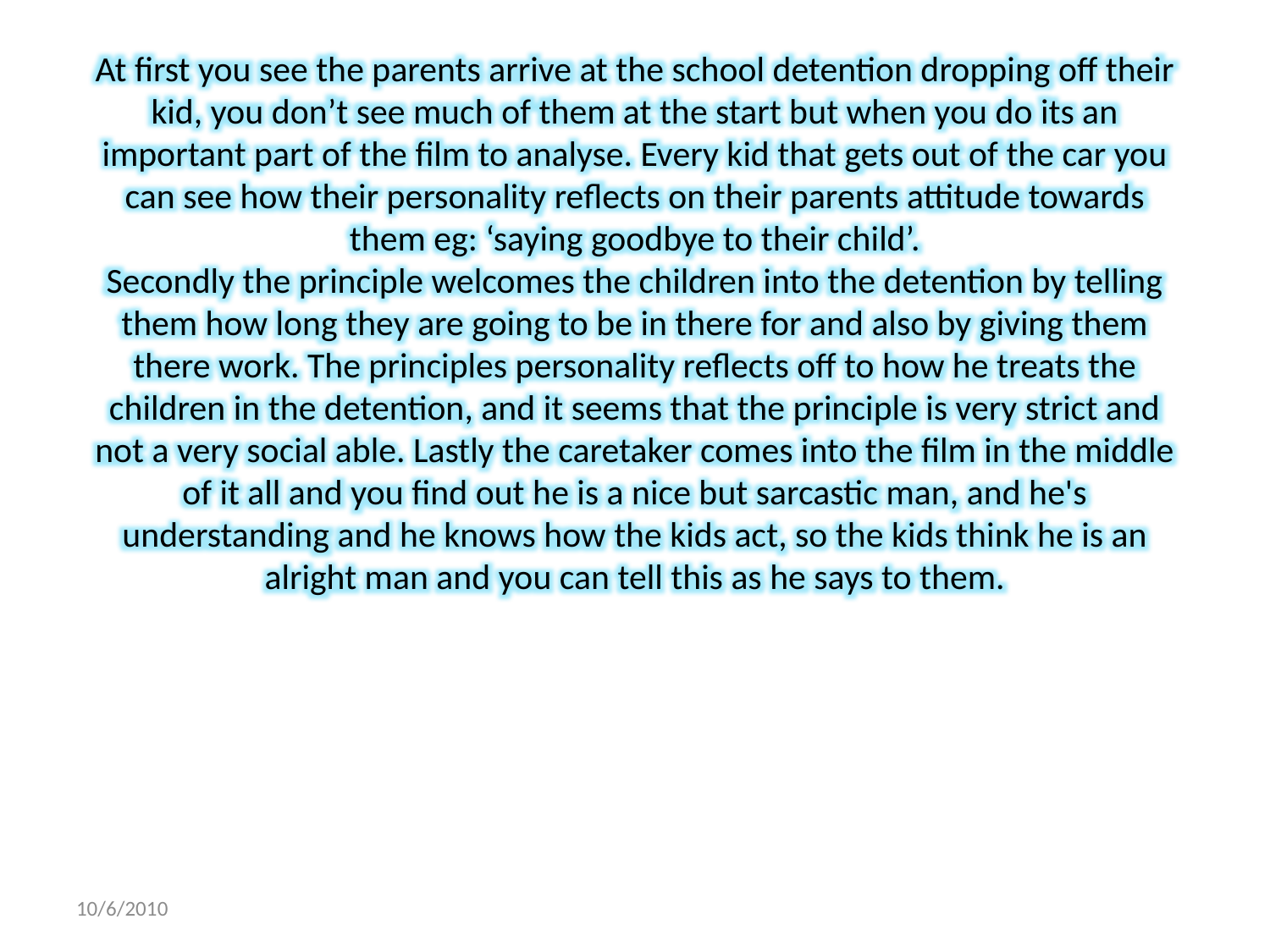

At first you see the parents arrive at the school detention dropping off their kid, you don’t see much of them at the start but when you do its an important part of the film to analyse. Every kid that gets out of the car you can see how their personality reflects on their parents attitude towards them eg: ‘saying goodbye to their child’.
Secondly the principle welcomes the children into the detention by telling them how long they are going to be in there for and also by giving them there work. The principles personality reflects off to how he treats the children in the detention, and it seems that the principle is very strict and not a very social able. Lastly the caretaker comes into the film in the middle of it all and you find out he is a nice but sarcastic man, and he's understanding and he knows how the kids act, so the kids think he is an alright man and you can tell this as he says to them.
10/6/2010